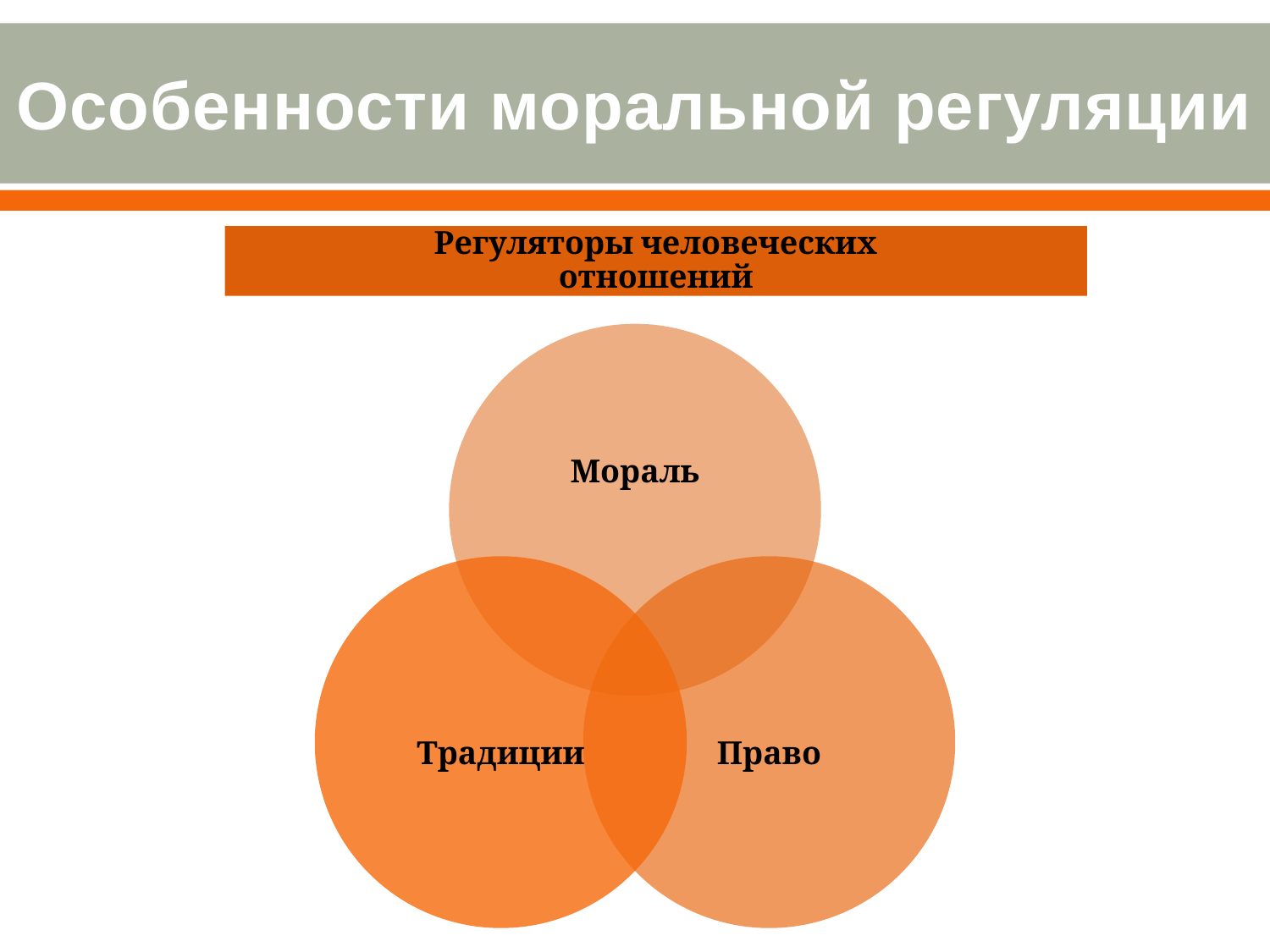

# Особенности моральной регуляции

Регуляторы человеческих отношений
Мораль
Право
Традиции